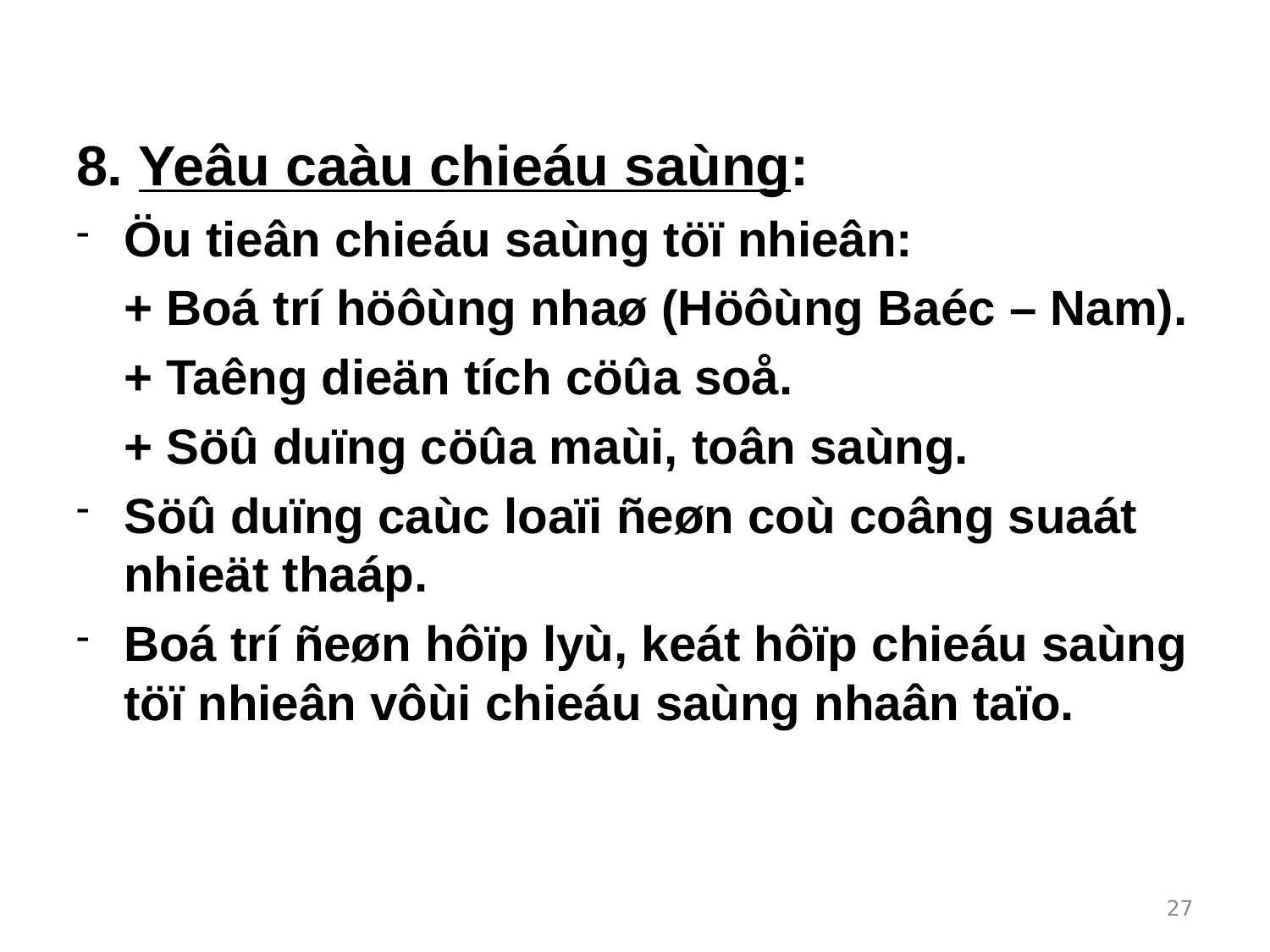

8. Yeâu caàu chieáu saùng:
Öu tieân chieáu saùng töï nhieân:
	+ Boá trí höôùng nhaø (Höôùng Baéc – Nam).
	+ Taêng dieän tích cöûa soå.
	+ Söû duïng cöûa maùi, toân saùng.
Söû duïng caùc loaïi ñeøn coù coâng suaát nhieät thaáp.
Boá trí ñeøn hôïp lyù, keát hôïp chieáu saùng töï nhieân vôùi chieáu saùng nhaân taïo.
27